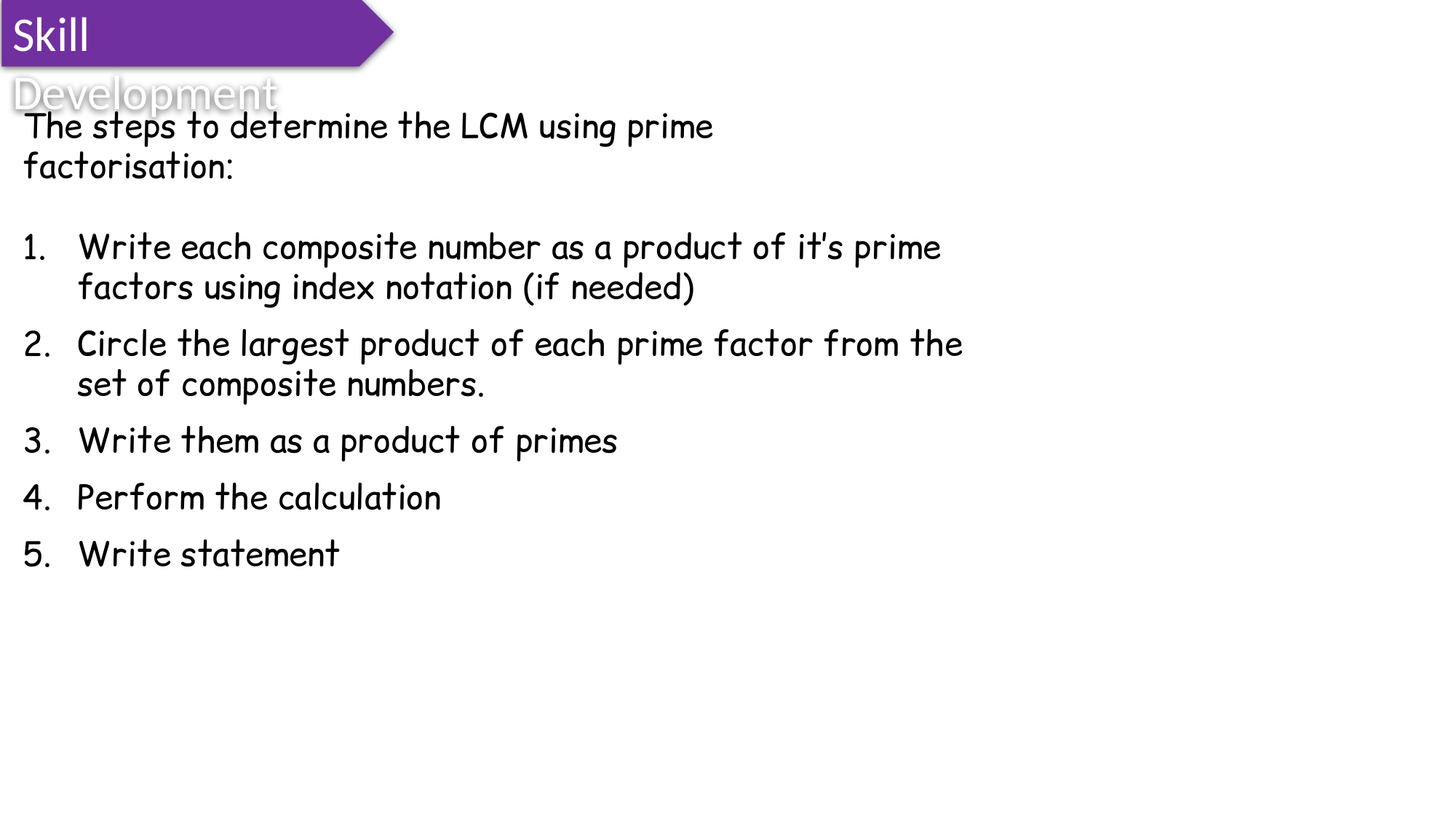

Skill Development
The steps to determine the LCM using prime factorisation:
Write each composite number as a product of it’s prime factors using index notation (if needed)
Circle the largest product of each prime factor from the set of composite numbers.
Write them as a product of primes
Perform the calculation
Write statement